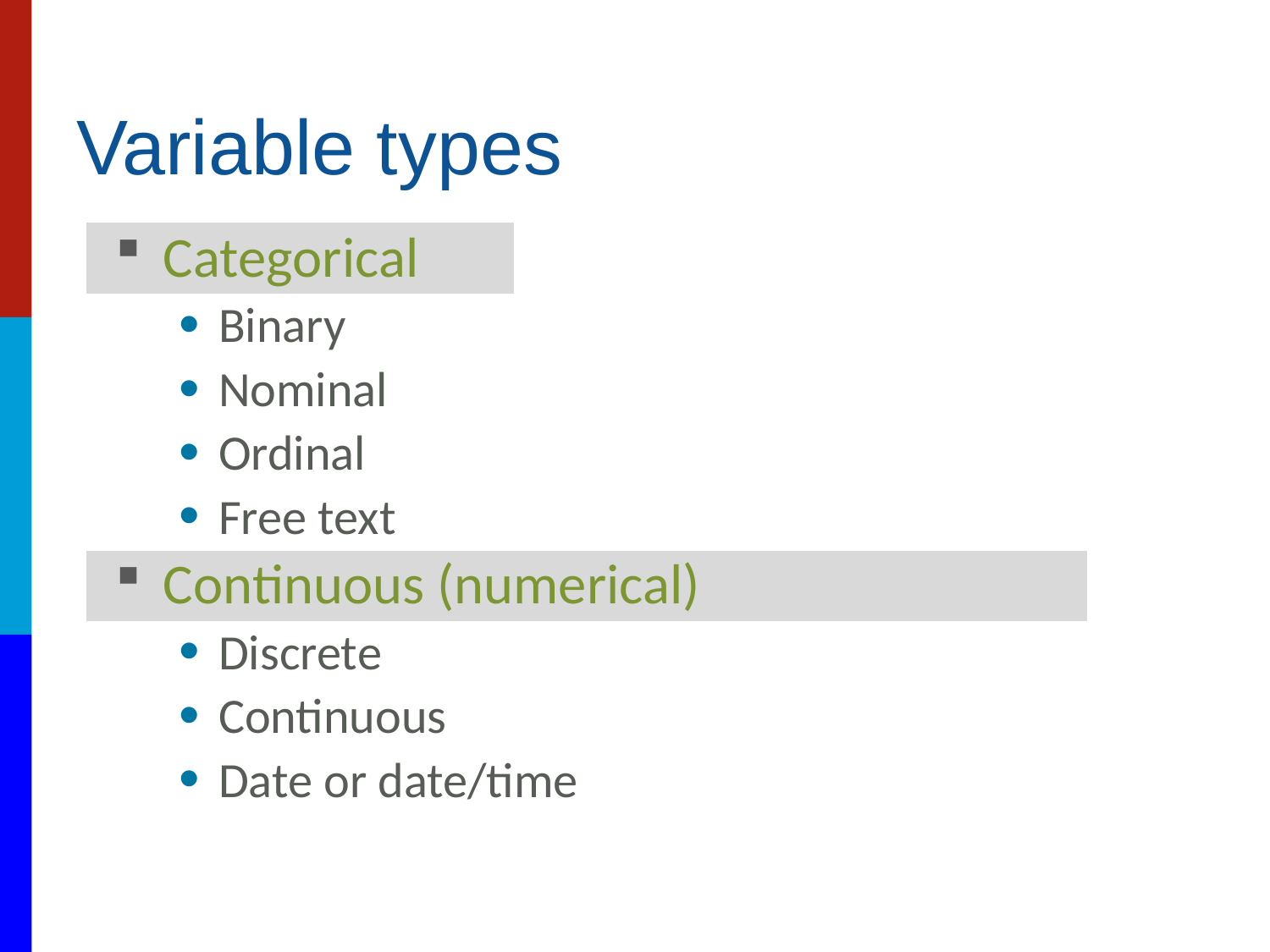

# Variable types

Categorical
Binary
Nominal
Ordinal
Free text
Continuous (numerical)
Discrete
Continuous
Date or date/time